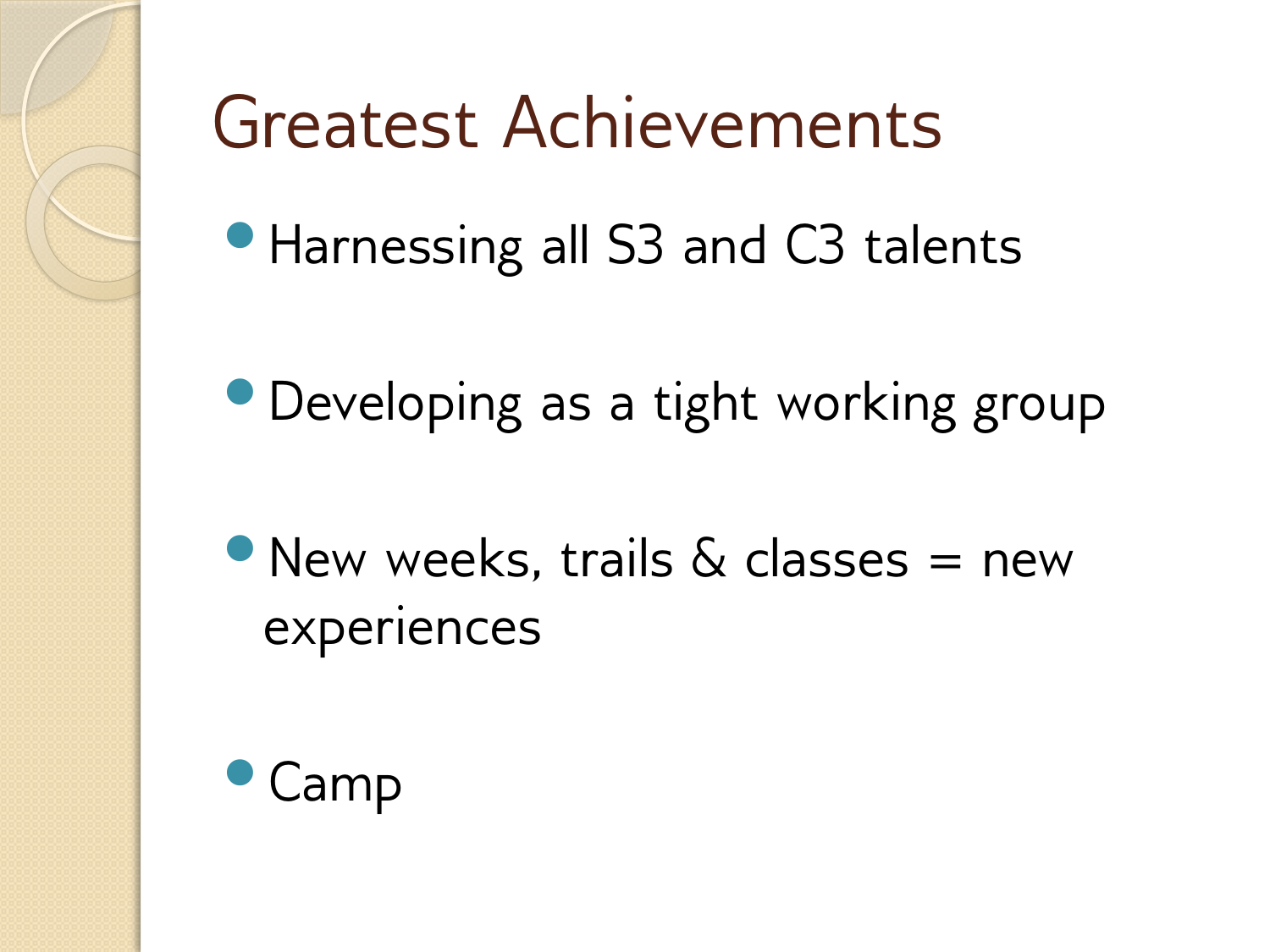

# Greatest Achievements
Harnessing all S3 and C3 talents

Developing as a tight working group

New weeks, trails & classes = new experiences

Camp